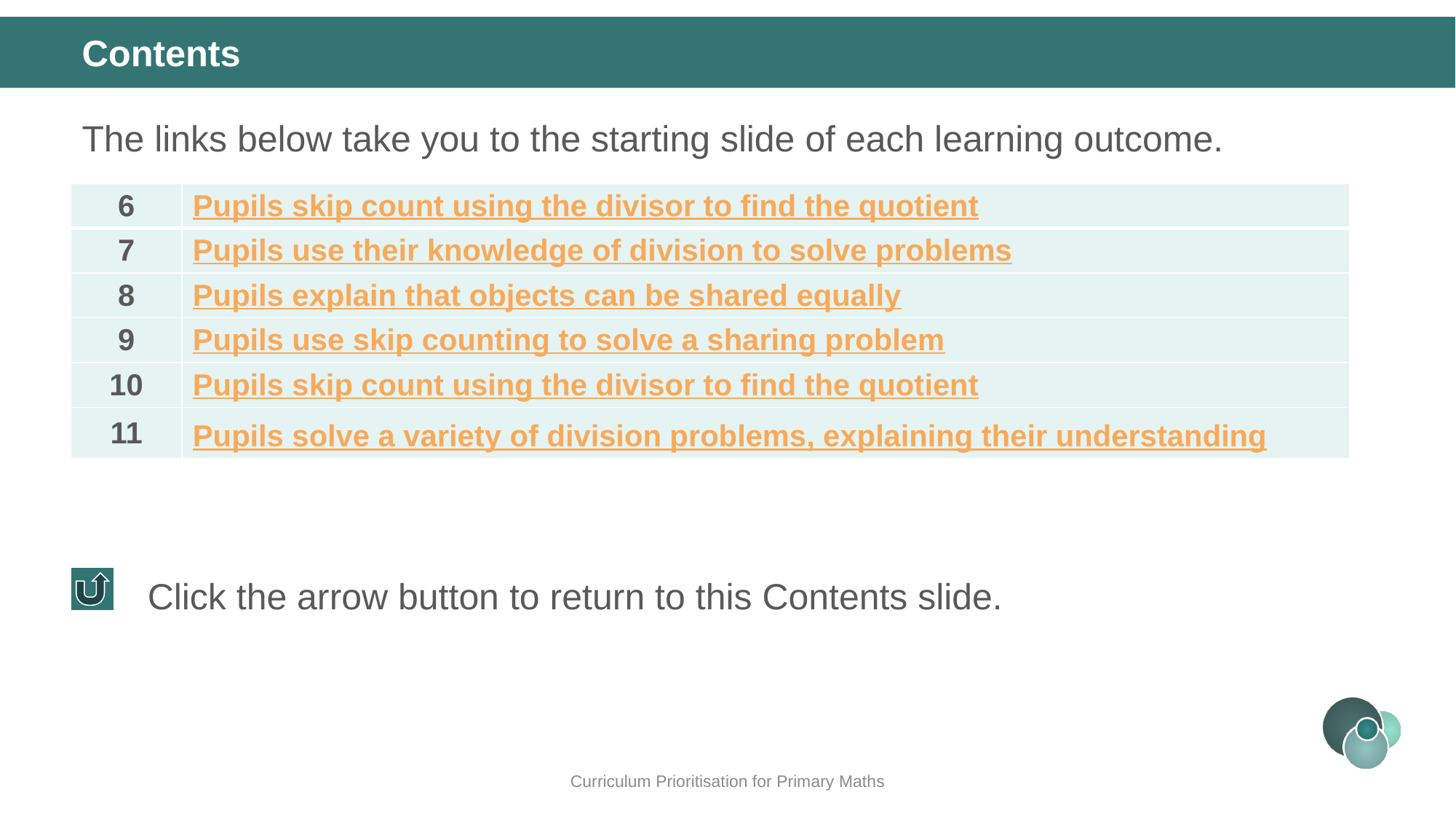

Contents
The links below take you to the starting slide of each learning outcome.
| 6 | Pupils skip count using the divisor to find the quotient |
| --- | --- |
| 7 | Pupils use their knowledge of division to solve problems |
| 8 | Pupils explain that objects can be shared equally |
| 9 | Pupils use skip counting to solve a sharing problem |
| 10 | Pupils skip count using the divisor to find the quotient |
| 11 | Pupils solve a variety of division problems, explaining their understanding |

Click the arrow button to return to this Contents slide.
Curriculum Prioritisation for Primary Maths